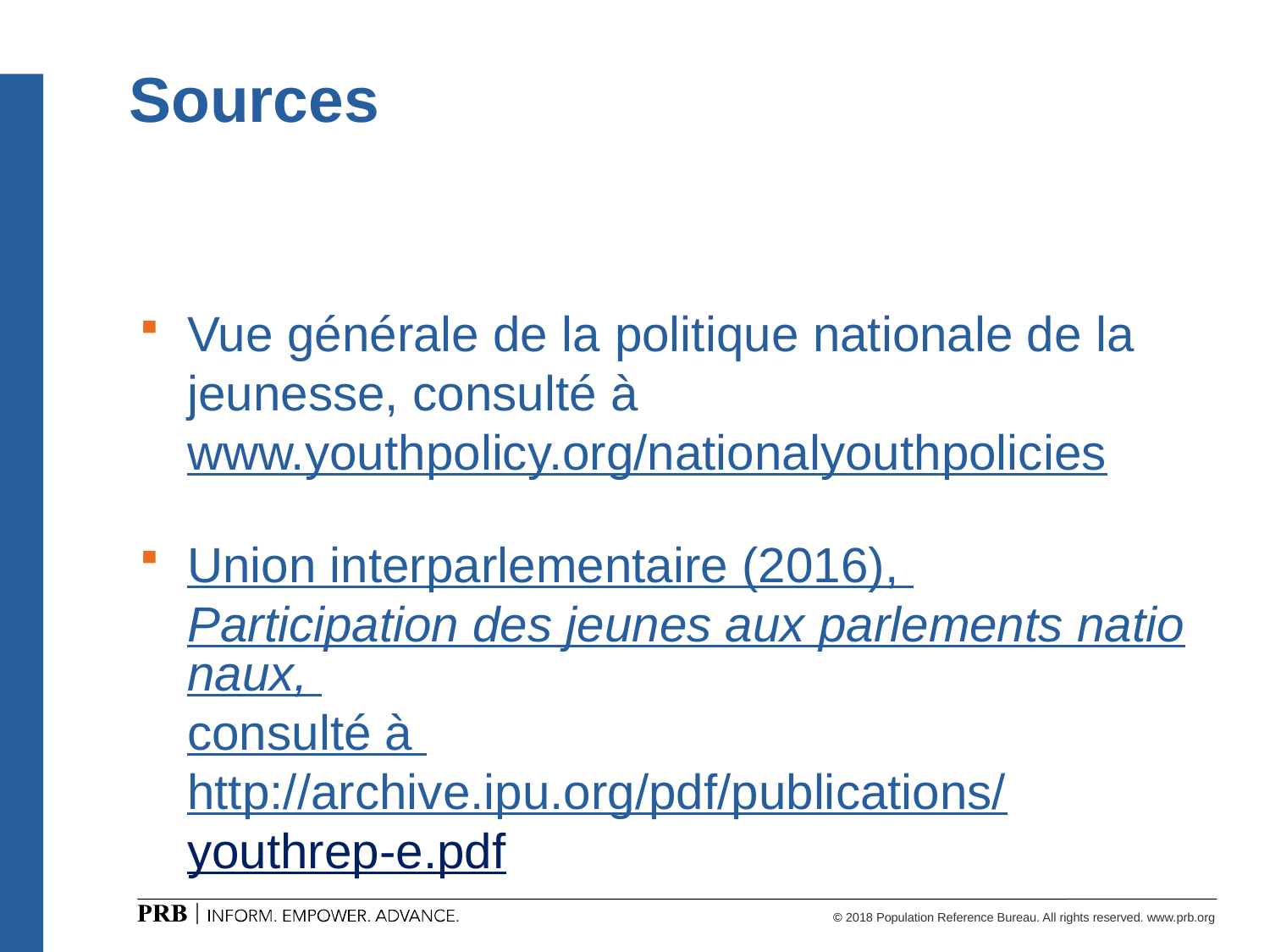

# Sources
Vue générale de la politique nationale de la jeunesse, consulté à www.youthpolicy.org/nationalyouthpolicies
Union interparlementaire (2016), Participation des jeunes aux parlements nationaux, consulté à http://archive.ipu.org/pdf/publications/
youthrep-e.pdf